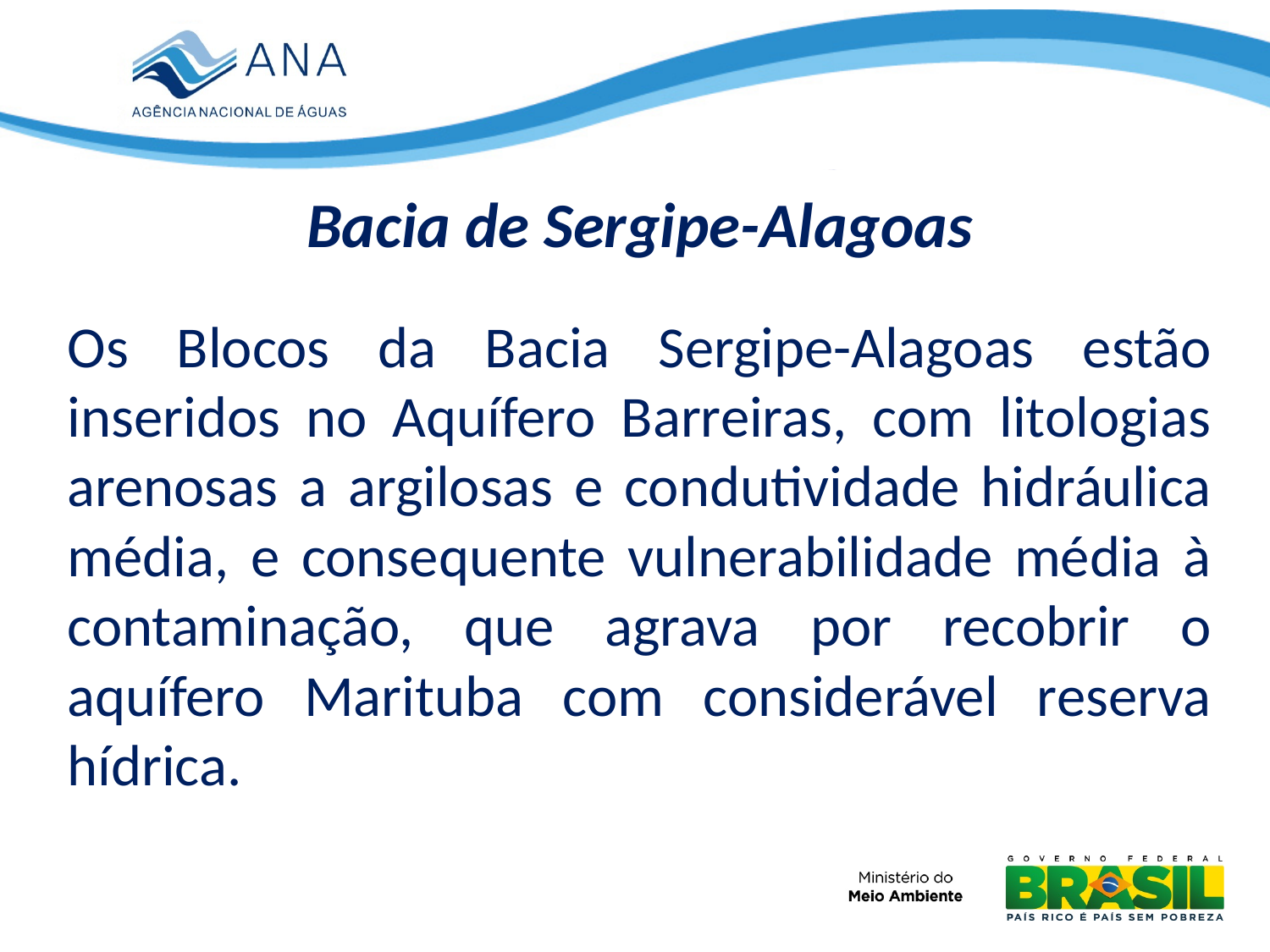

Bacia de Sergipe-Alagoas

Os Blocos da Bacia Sergipe-Alagoas estão inseridos no Aquífero Barreiras, com litologias arenosas a argilosas e condutividade hidráulica média, e consequente vulnerabilidade média à contaminação, que agrava por recobrir o aquífero Marituba com considerável reserva hídrica.